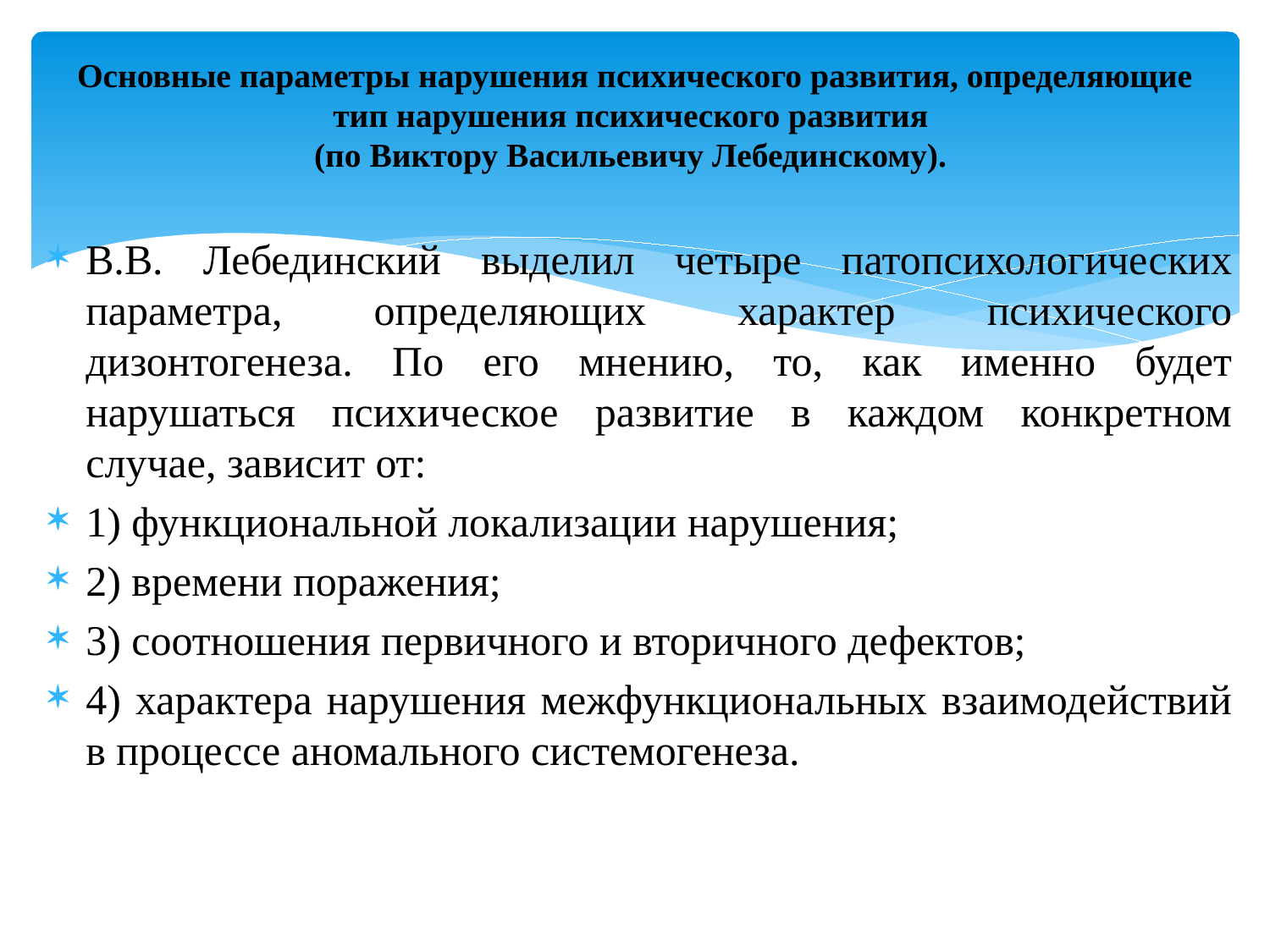

# Основные параметры нарушения психического развития, определяющие тип нарушения психического развития (по Виктору Васильевичу Лебединскому).
В.В. Лебединский выделил четыре патопсихологических параметра, определяющих характер психического дизонтогенеза. По его мнению, то, как именно будет нарушаться психическое развитие в каждом конкретном случае, зависит от:
1) функциональной локализации нарушения;
2) времени поражения;
3) соотношения первичного и вторичного дефектов;
4) характера нарушения межфункциональных взаимодействий в процессе аномального системогенеза.